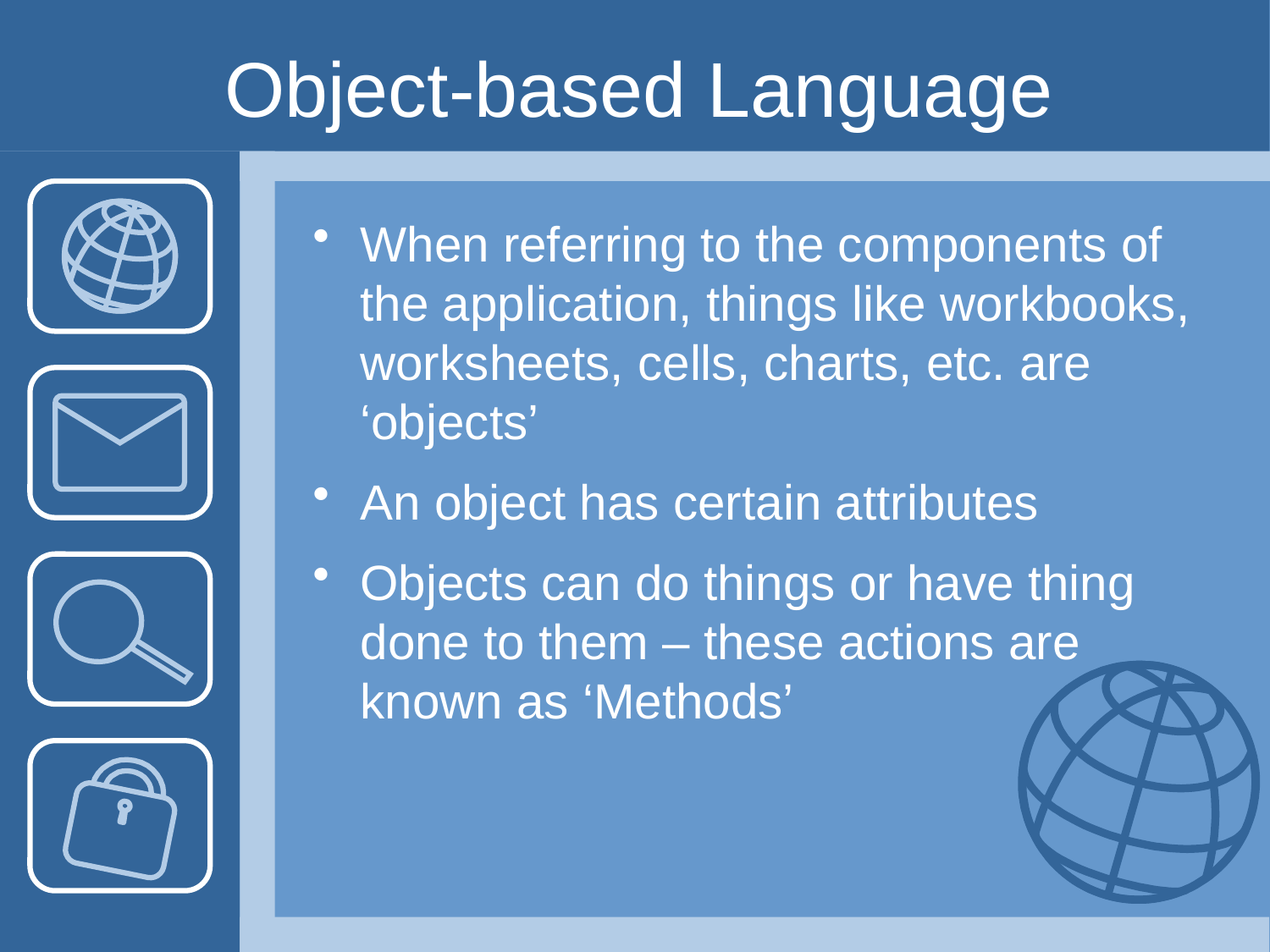

# Object-based Language
When referring to the components of the application, things like workbooks, worksheets, cells, charts, etc. are ‘objects’
An object has certain attributes
Objects can do things or have thing done to them – these actions are known as ‘Methods’